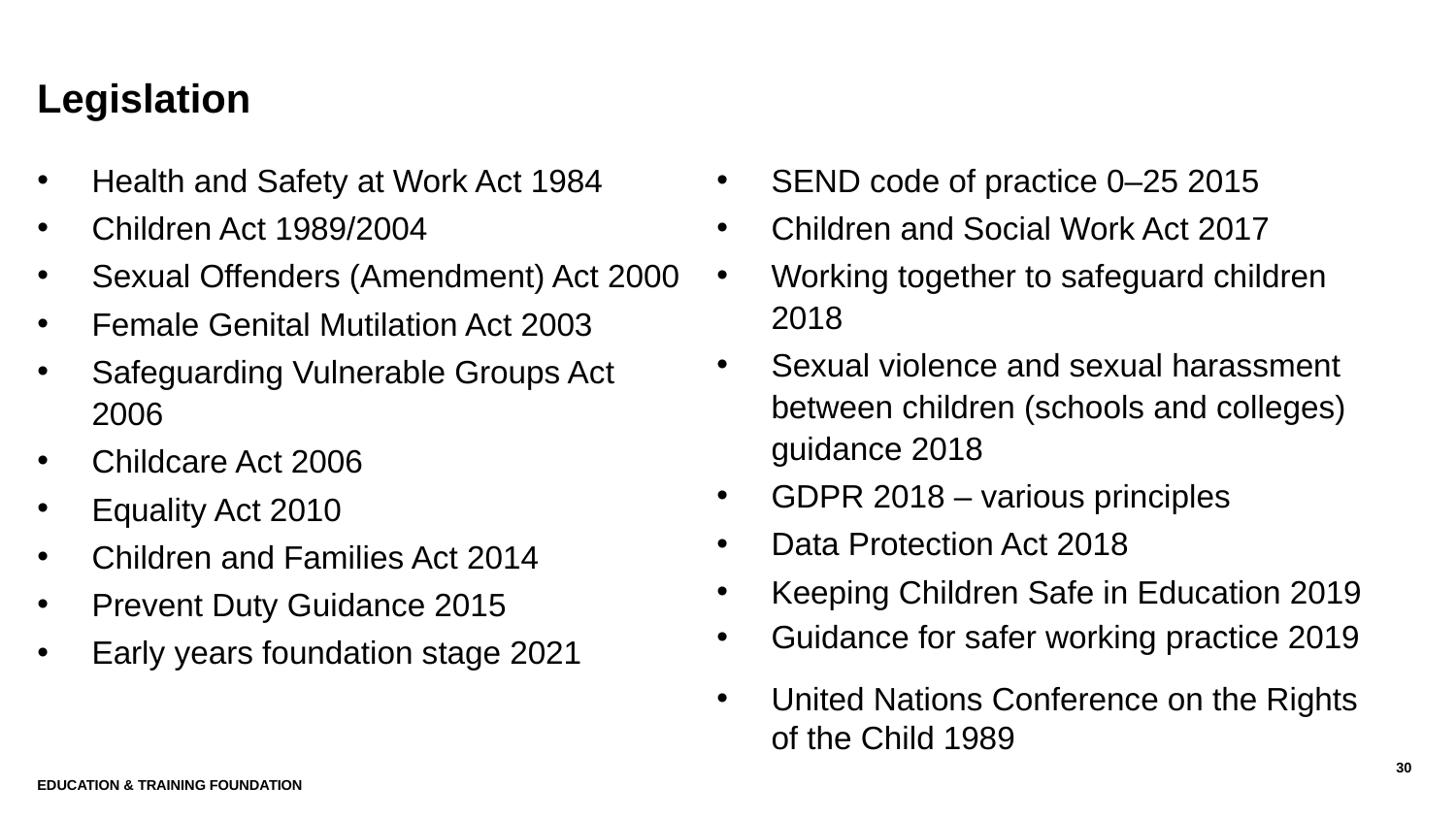

# Legislation
Health and Safety at Work Act 1984
Children Act 1989/2004
Sexual Offenders (Amendment) Act 2000
Female Genital Mutilation Act 2003
Safeguarding Vulnerable Groups Act 2006
Childcare Act 2006
Equality Act 2010
Children and Families Act 2014
Prevent Duty Guidance 2015
Early years foundation stage 2021

SEND code of practice 0–25 2015
Children and Social Work Act 2017
Working together to safeguard children 2018
Sexual violence and sexual harassment between children (schools and colleges) guidance 2018
GDPR 2018 – various principles
Data Protection Act 2018
Keeping Children Safe in Education 2019
Guidance for safer working practice 2019
United Nations Conference on the Rights of the Child 1989

Education & Training Foundation
30